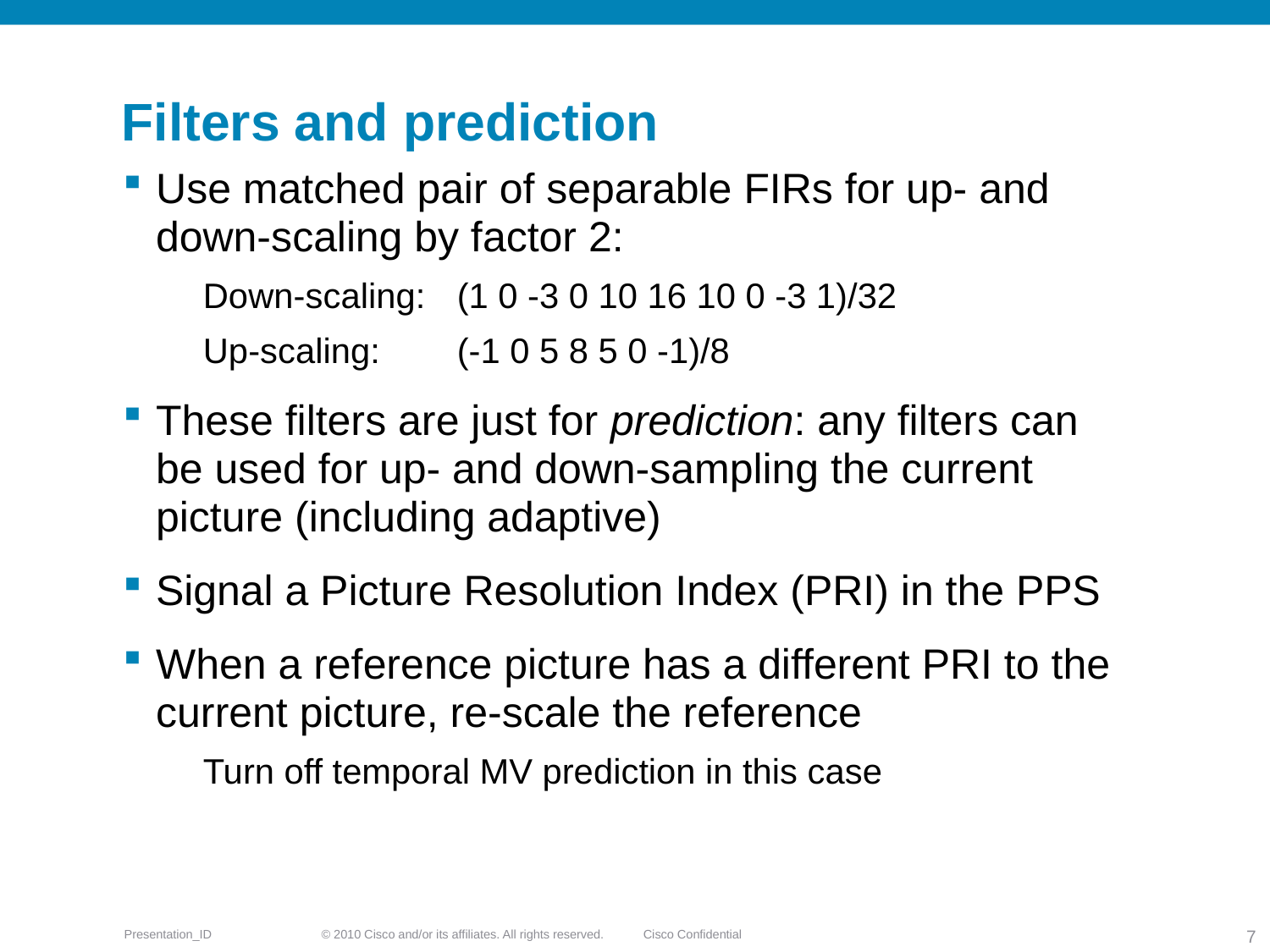

# Filters and prediction
Use matched pair of separable FIRs for up- and down-scaling by factor 2:
Down-scaling: 	(1 0 -3 0 10 16 10 0 -3 1)/32
Up-scaling:	(-1 0 5 8 5 0 -1)/8
These filters are just for prediction: any filters can be used for up- and down-sampling the current picture (including adaptive)
Signal a Picture Resolution Index (PRI) in the PPS
When a reference picture has a different PRI to the current picture, re-scale the reference
Turn off temporal MV prediction in this case